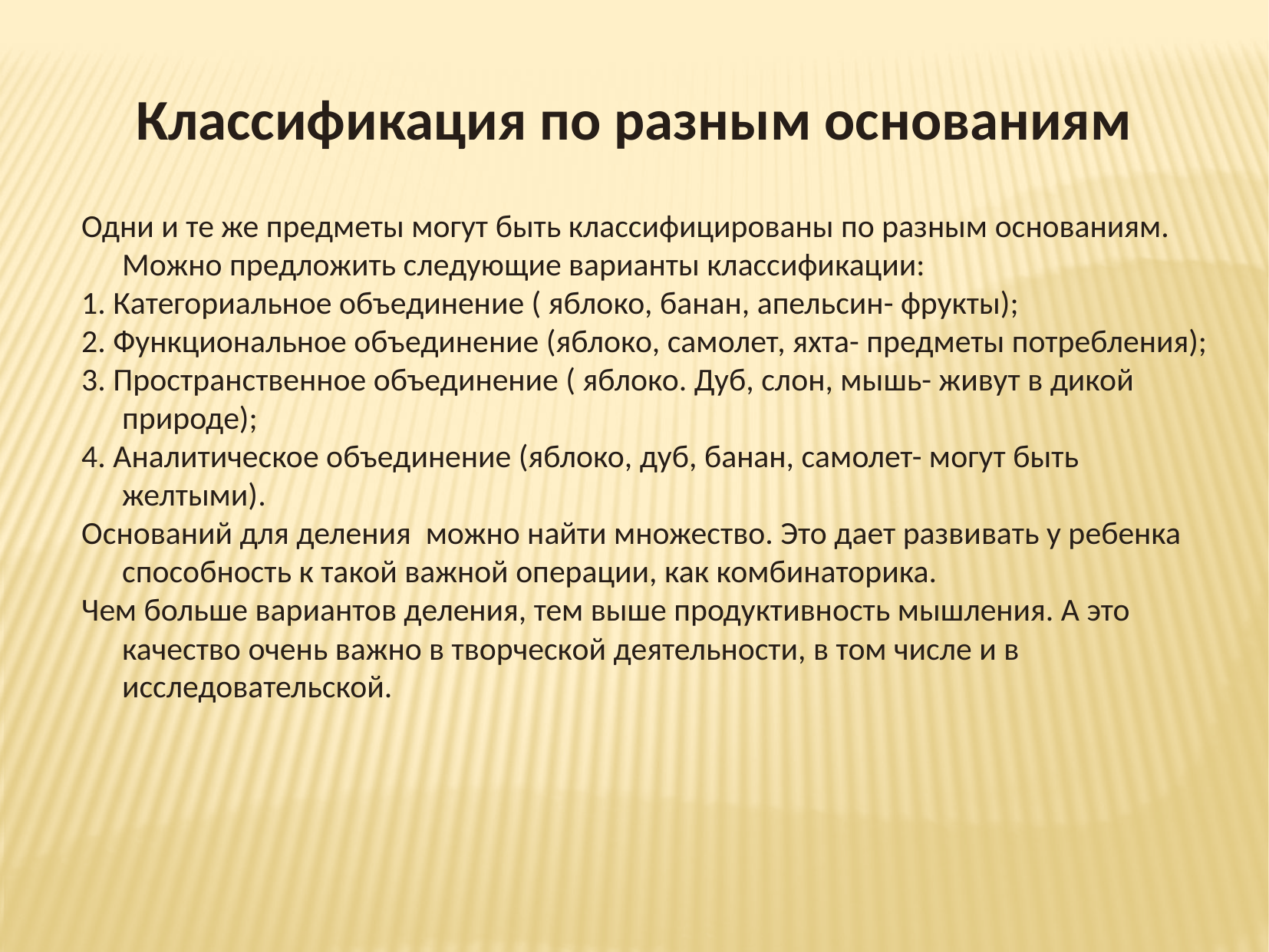

Классификация по разным основаниям
Одни и те же предметы могут быть классифицированы по разным основаниям. Можно предложить следующие варианты классификации:
1. Категориальное объединение ( яблоко, банан, апельсин- фрукты);
2. Функциональное объединение (яблоко, самолет, яхта- предметы потребления);
3. Пространственное объединение ( яблоко. Дуб, слон, мышь- живут в дикой природе);
4. Аналитическое объединение (яблоко, дуб, банан, самолет- могут быть желтыми).
Оснований для деления  можно найти множество. Это дает развивать у ребенка способность к такой важной операции, как комбинаторика.
Чем больше вариантов деления, тем выше продуктивность мышления. А это качество очень важно в творческой деятельности, в том числе и в исследовательской.